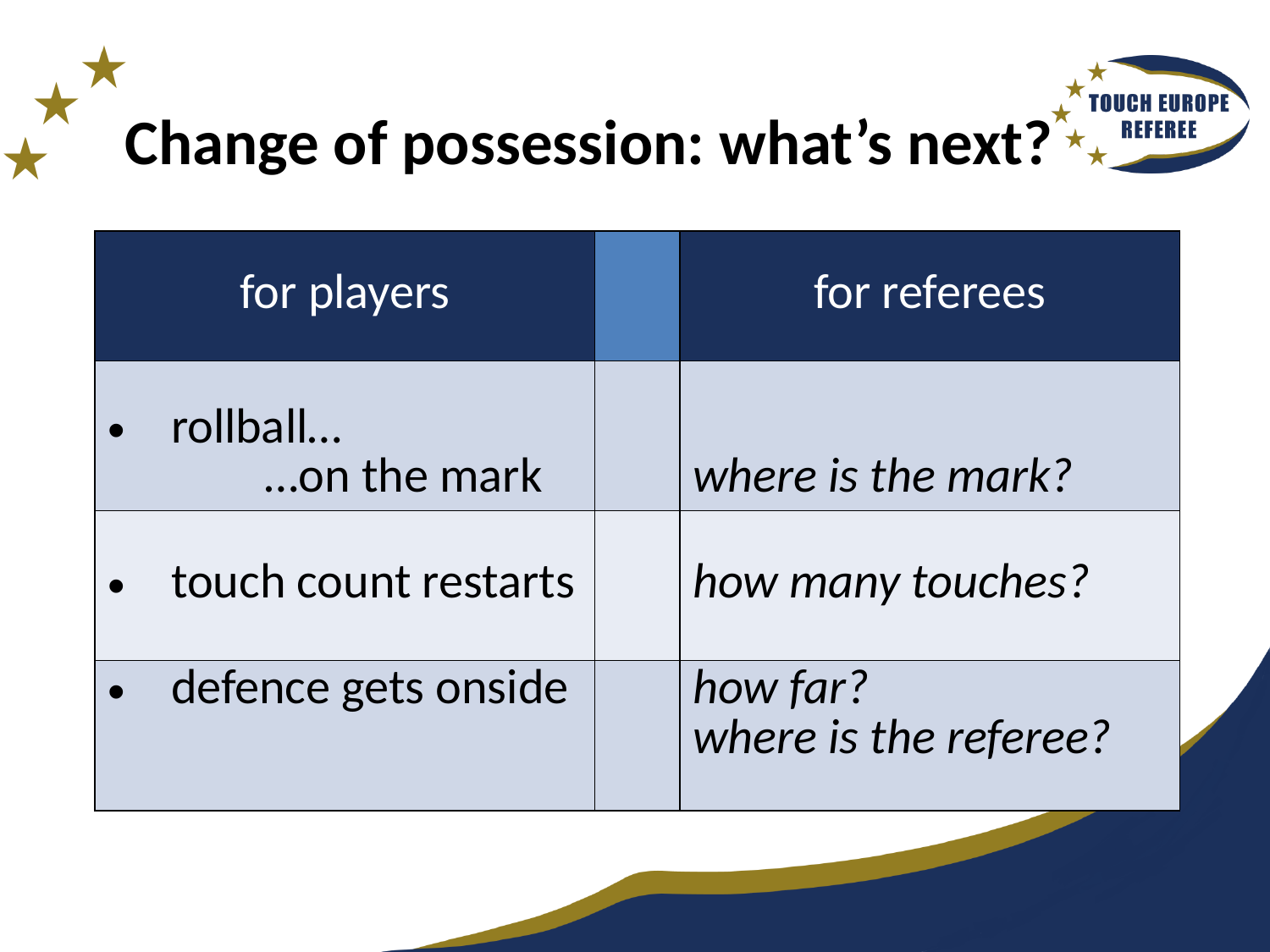

# Change of possession: what’s next?
| for players |  | for referees |
| --- | --- | --- |
| rollball… …on the mark |  | where is the mark? |
| touch count restarts |  | how many touches? |
| defence gets onside |  | how far? where is the referee? |